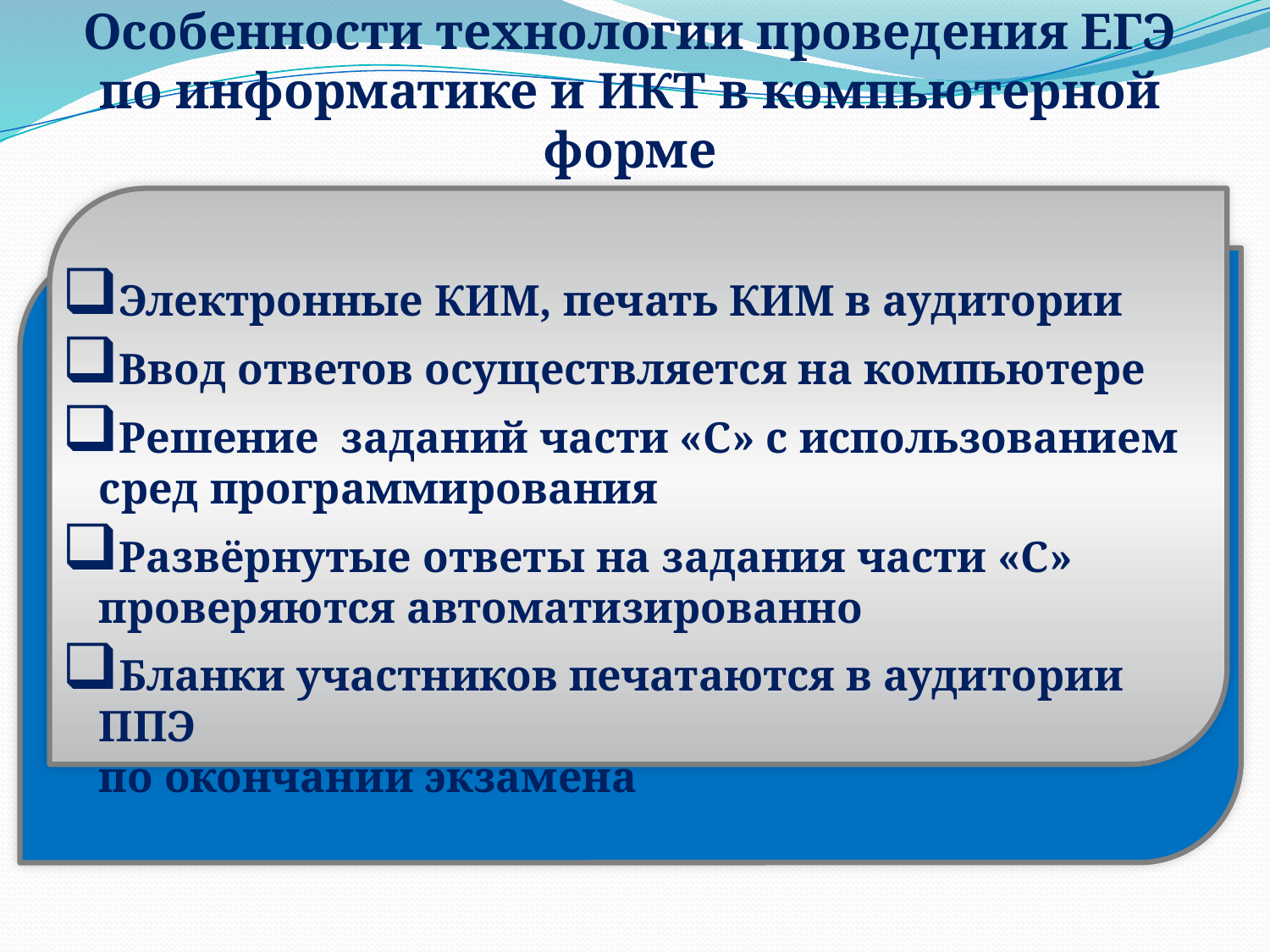

Особенности технологии проведения ЕГЭ по информатике и ИКТ в компьютерной форме

Электронные КИМ, печать КИМ в аудитории
Ввод ответов осуществляется на компьютере
Решение  заданий части «С» с использованием
сред программирования
Развёрнутые ответы на задания части «С»
проверяются автоматизированно
Бланки участников печатаются в аудитории ППЭ
по окончании экзамена